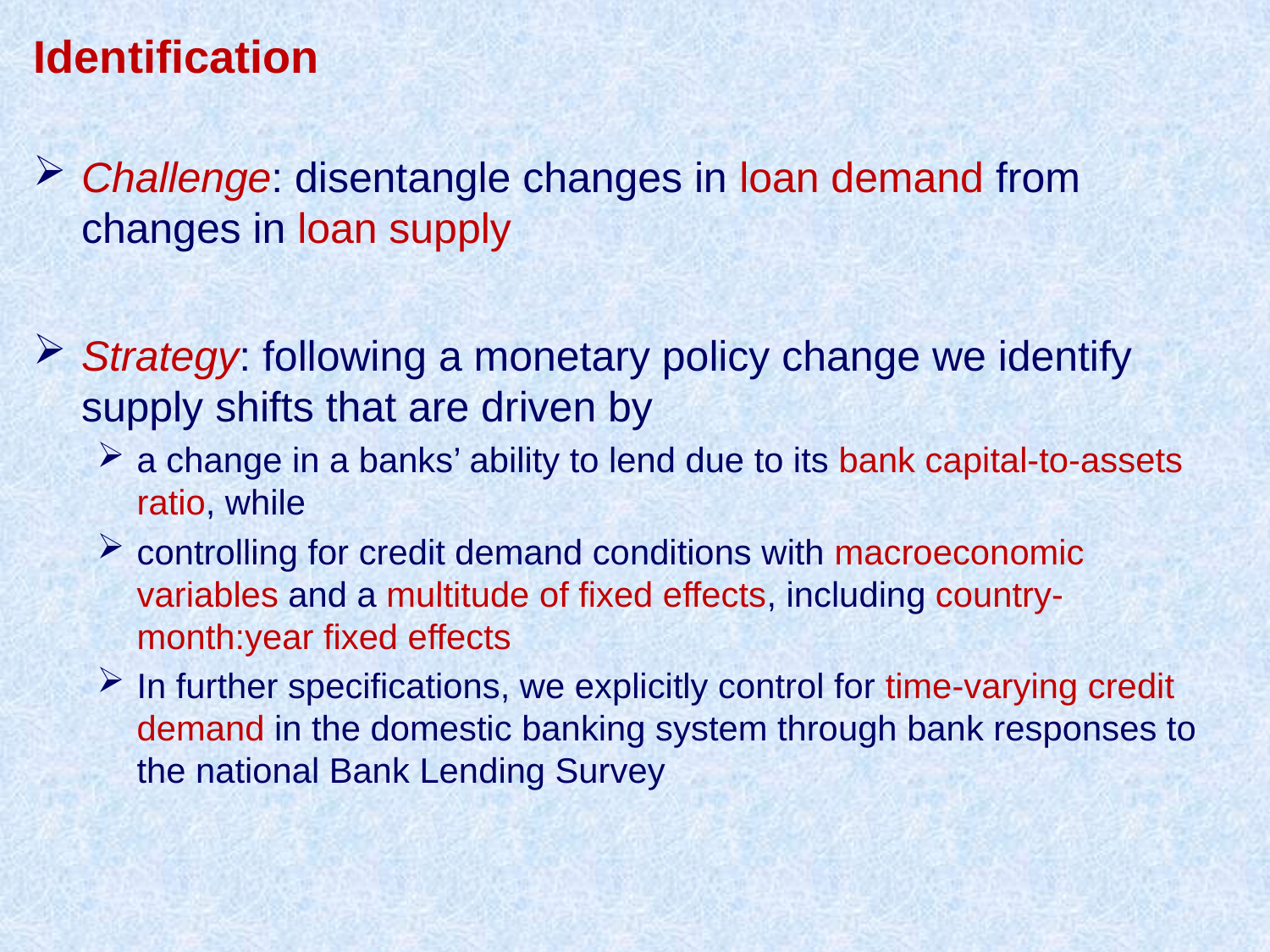

Identification

Challenge: disentangle changes in loan demand from changes in loan supply

Strategy: following a monetary policy change we identify supply shifts that are driven by
a change in a banks’ ability to lend due to its bank capital-to-assets ratio, while
controlling for credit demand conditions with macroeconomic variables and a multitude of fixed effects, including country-month:year fixed effects
In further specifications, we explicitly control for time-varying credit demand in the domestic banking system through bank responses to the national Bank Lending Survey